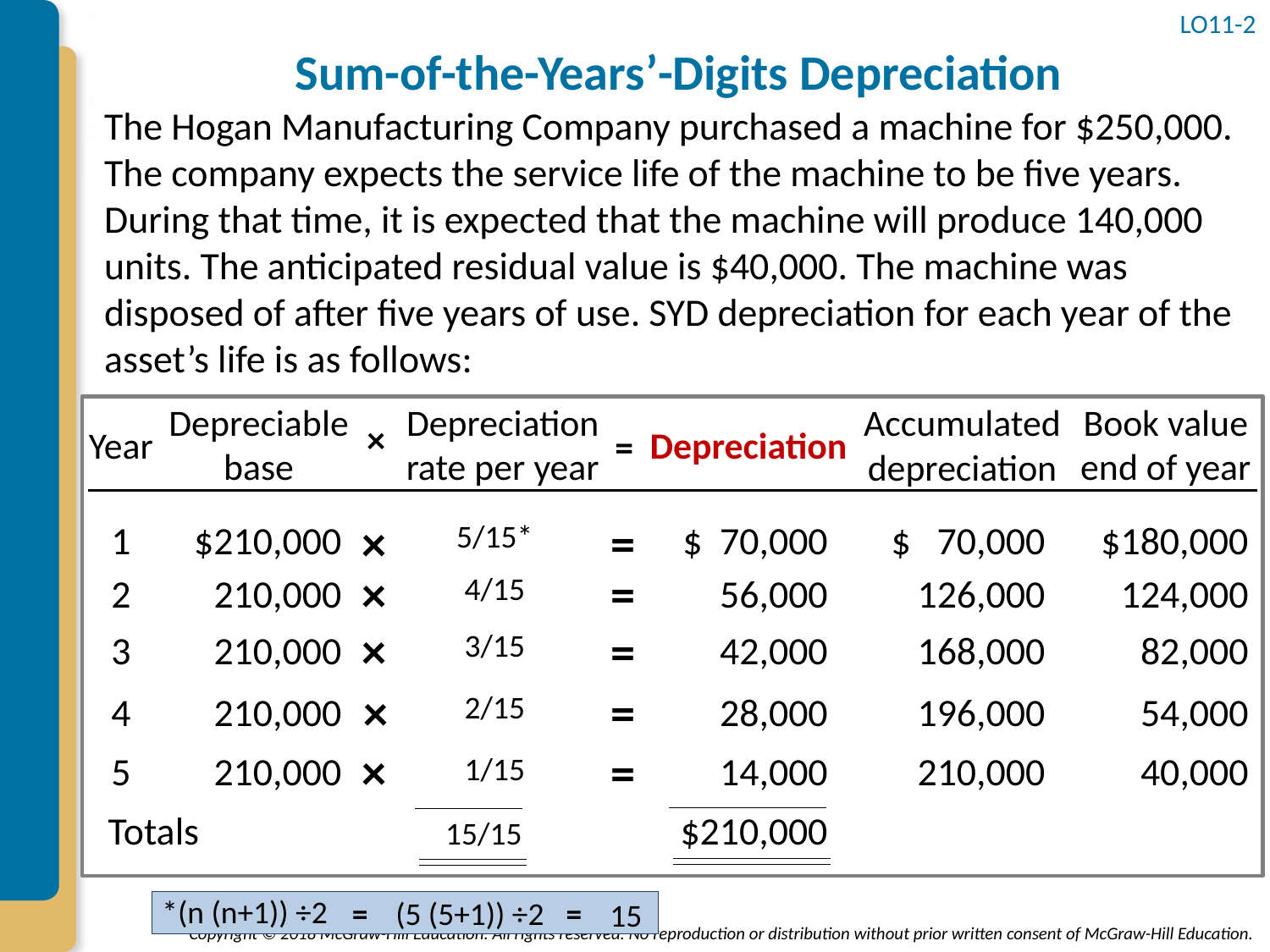

LO11-2
# Sum-of-the-Years’-Digits Depreciation
The Hogan Manufacturing Company purchased a machine for $250,000. The company expects the service life of the machine to be five years. During that time, it is expected that the machine will produce 140,000 units. The anticipated residual value is $40,000. The machine was disposed of after five years of use. SYD depreciation for each year of the asset’s life is as follows:
Depreciable base
Depreciation rate per year
Book value end of year
Accumulated depreciation

×
Year
Depreciation
=
×
=
1
$210,000
$  70,000
$   70,000
$180,000
5/15*
×
=
4/15
2
210,000
56,000
126,000
124,000
×
=
3/15
3
210,000
42,000
168,000
82,000
×
=
2/15
4
210,000
28,000
196,000
54,000
×
=
5
210,000
14,000
210,000
40,000
1/15
Totals
$210,000
15/15
*(n (n+1)) ÷2
=
(5 (5+1)) ÷2
=
15